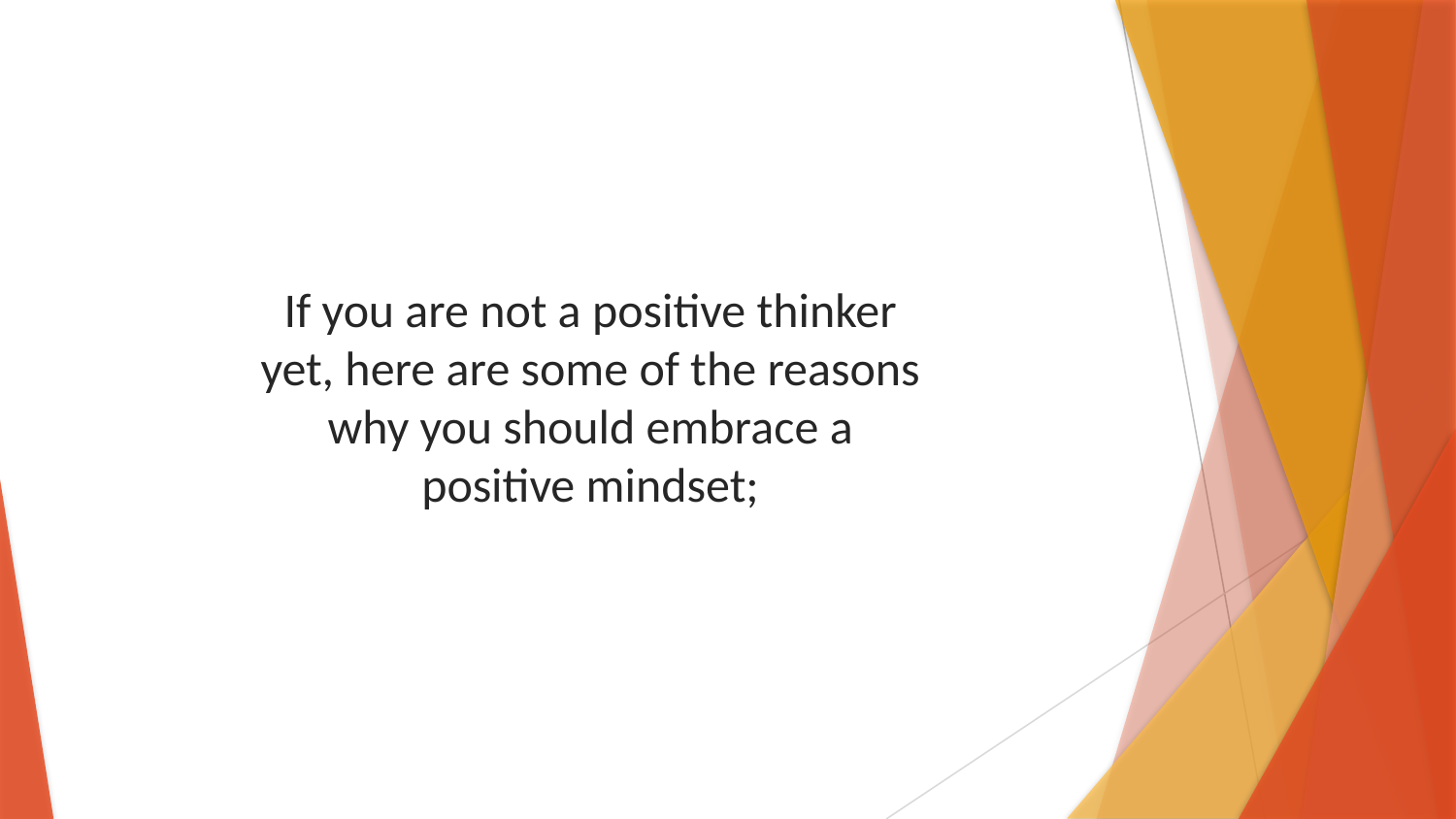

If you are not a positive thinker yet, here are some of the reasons why you should embrace a positive mindset;